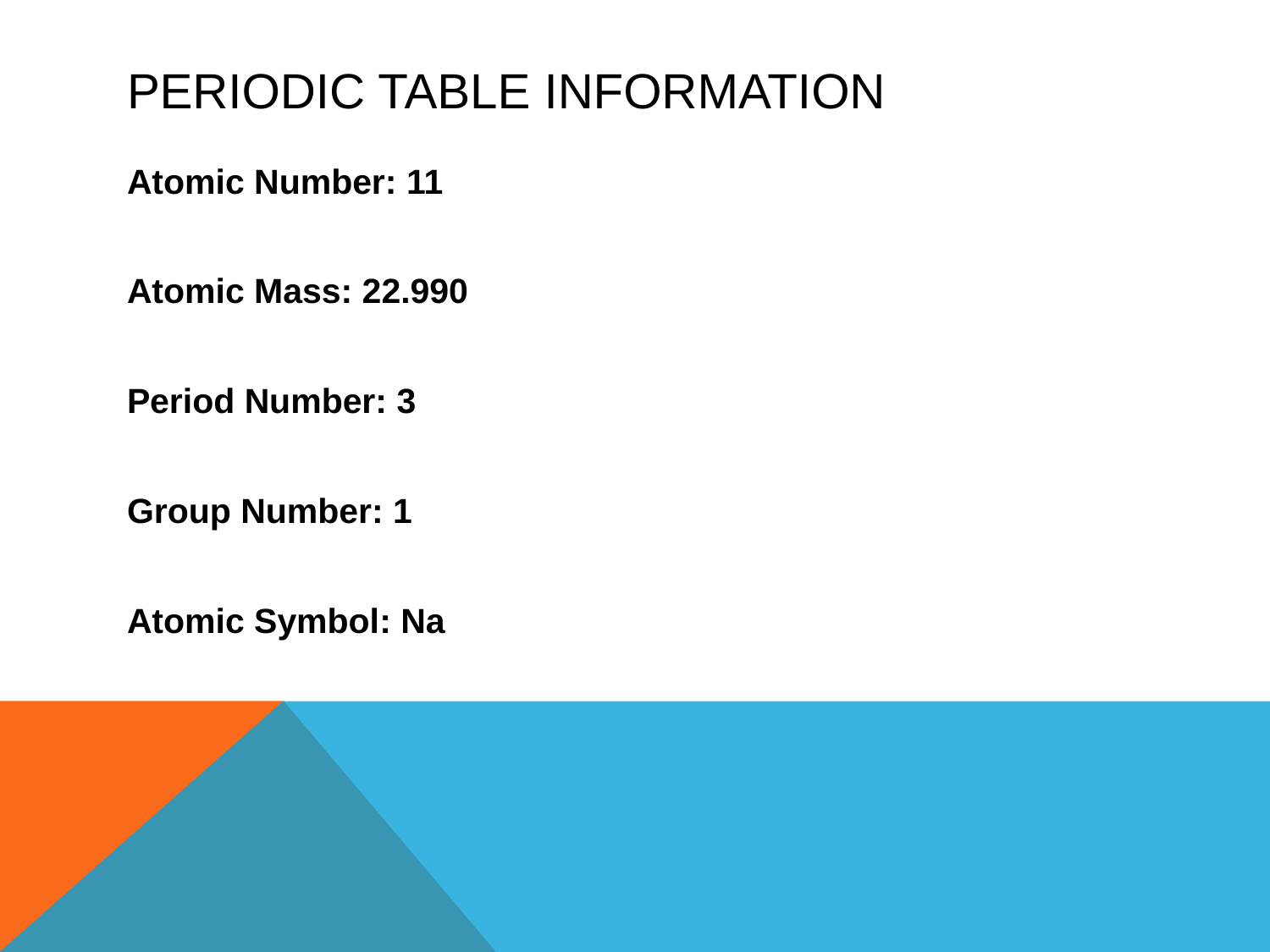

# Periodic table information
Atomic Number: 11

Atomic Mass: 22.990

Period Number: 3

Group Number: 1

Atomic Symbol: Na